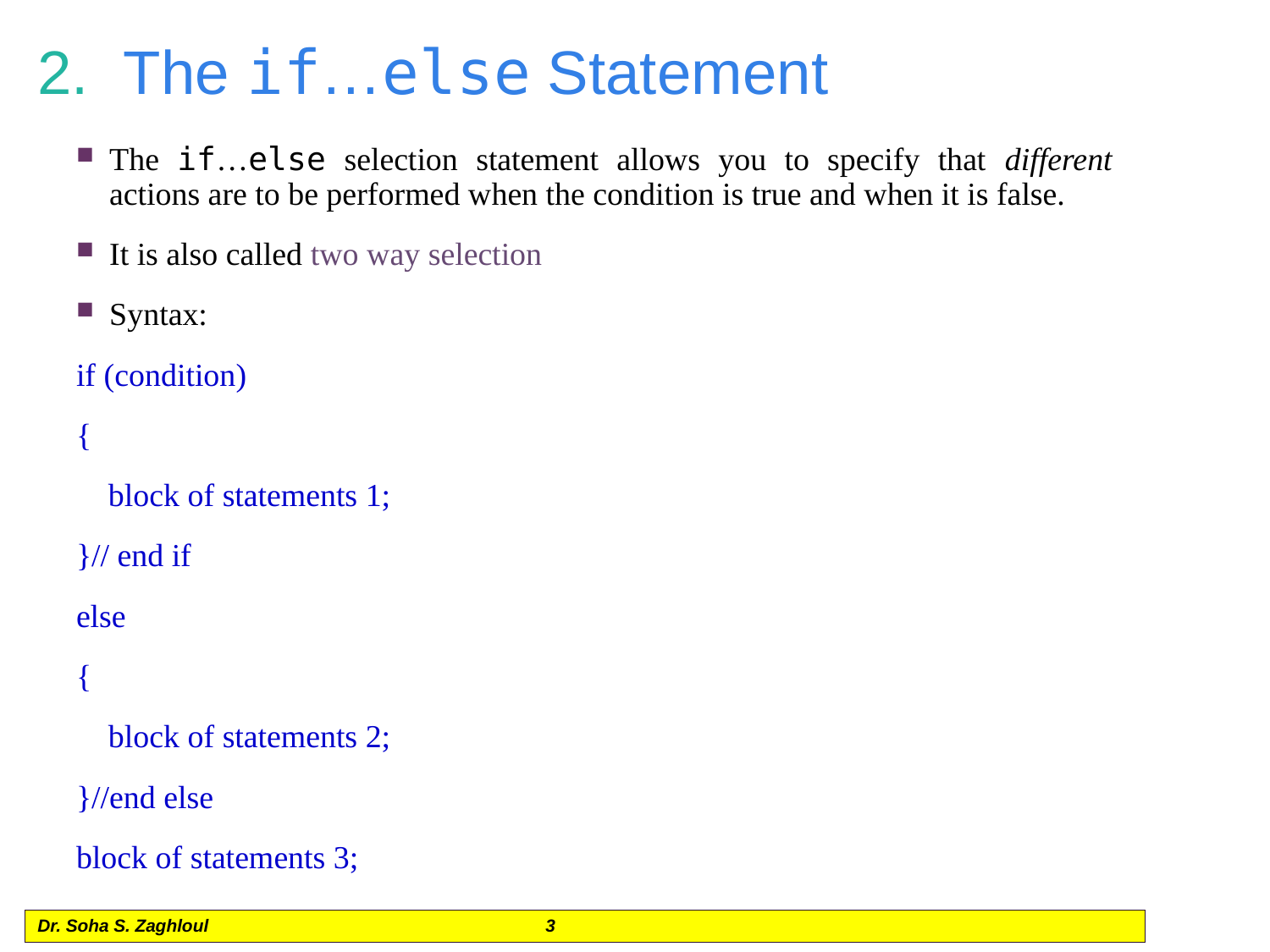

# 2.  The if…else Statement
The if…else selection statement allows you to specify that different actions are to be performed when the condition is true and when it is false.
It is also called two way selection
Syntax:
if (condition)
{
    block of statements 1;
}// end if
else
{
    block of statements 2;
}//end else
block of statements 3;
Dr. Soha S. Zaghloul			3